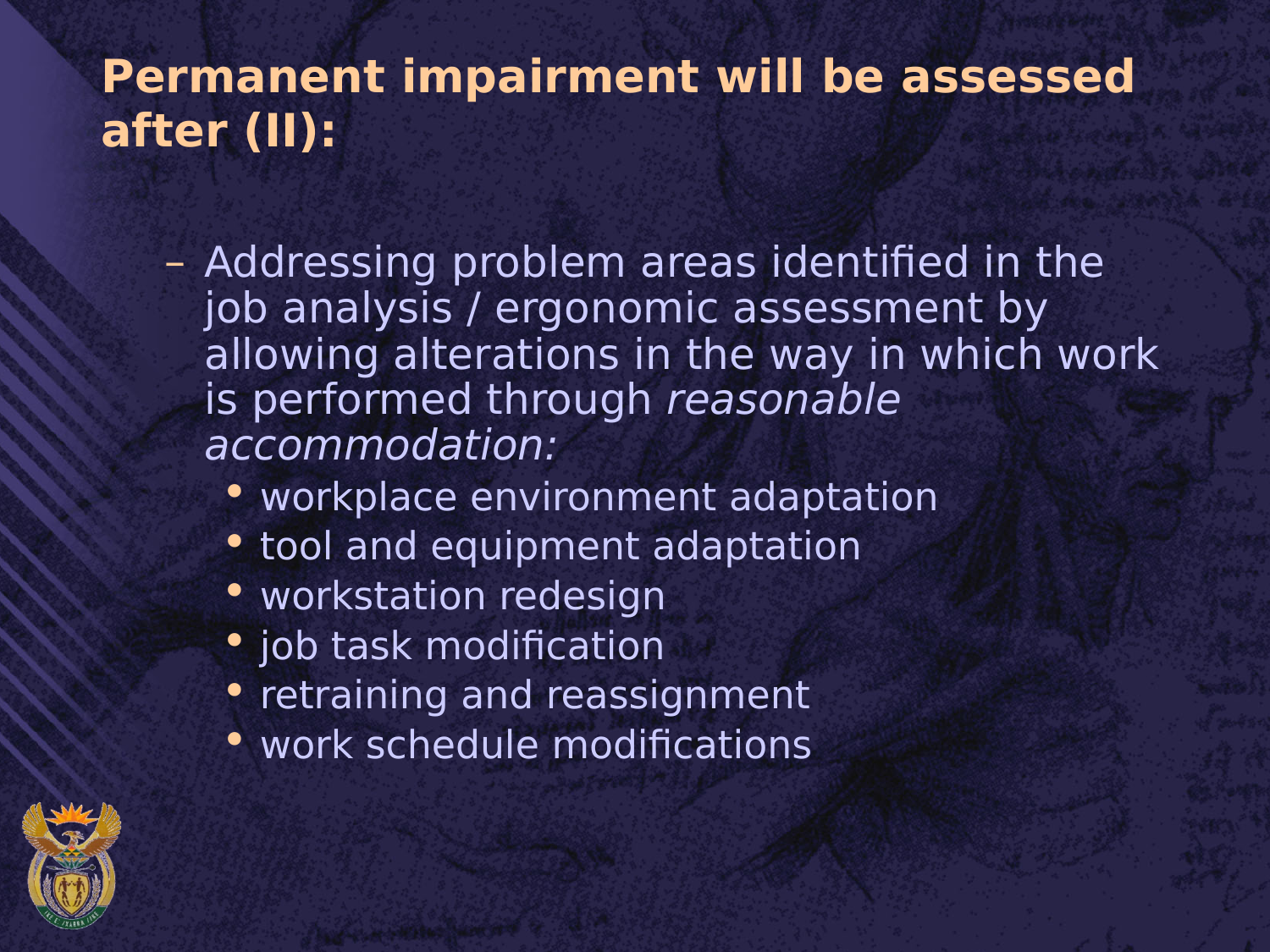

# Permanent impairment will be assessed after (II):
Addressing problem areas identified in the job analysis / ergonomic assessment by allowing alterations in the way in which work is performed through reasonable accommodation:
workplace environment adaptation
tool and equipment adaptation
workstation redesign
job task modification
retraining and reassignment
work schedule modifications